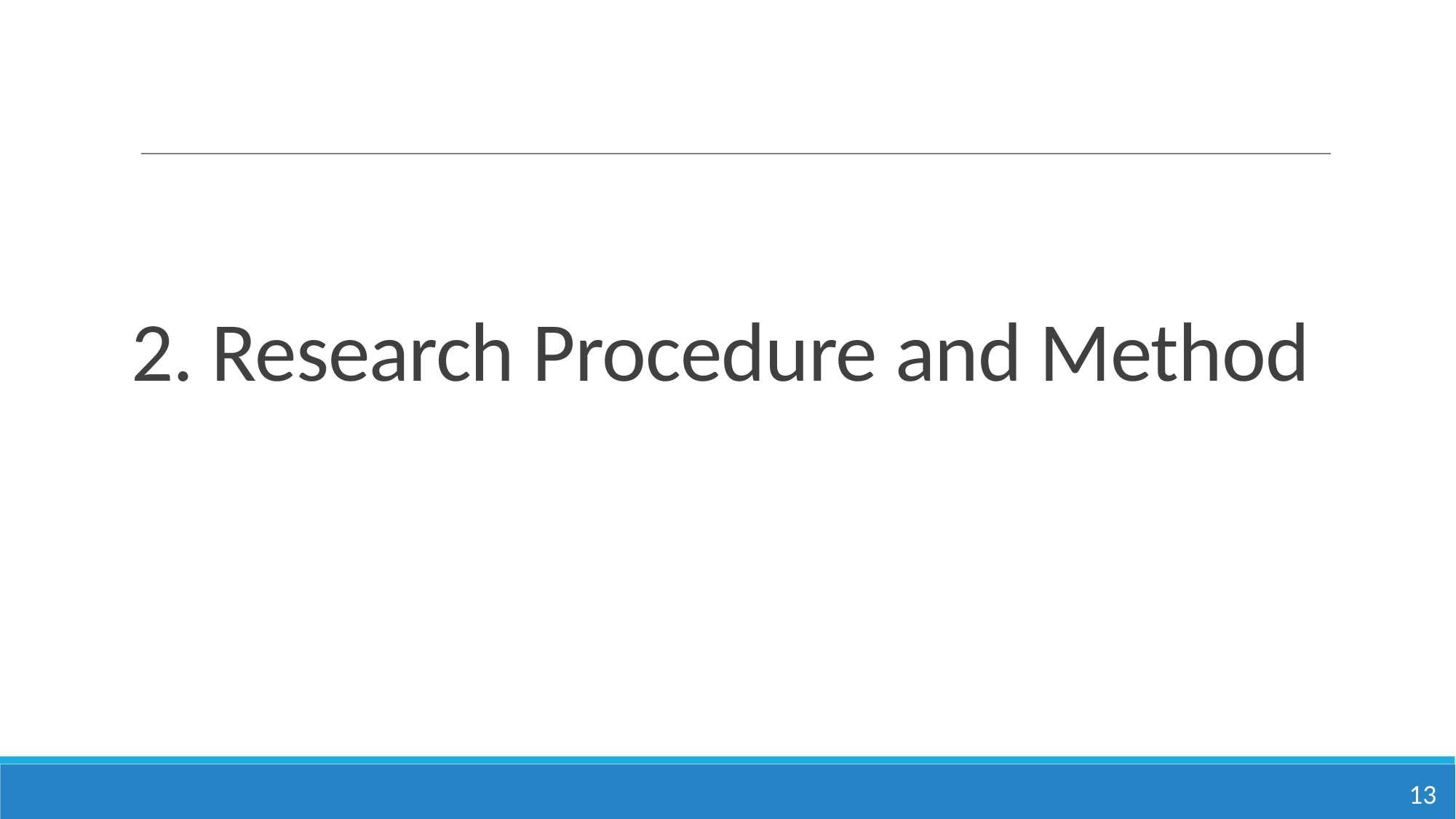

# 2. Research Procedure and Method
13